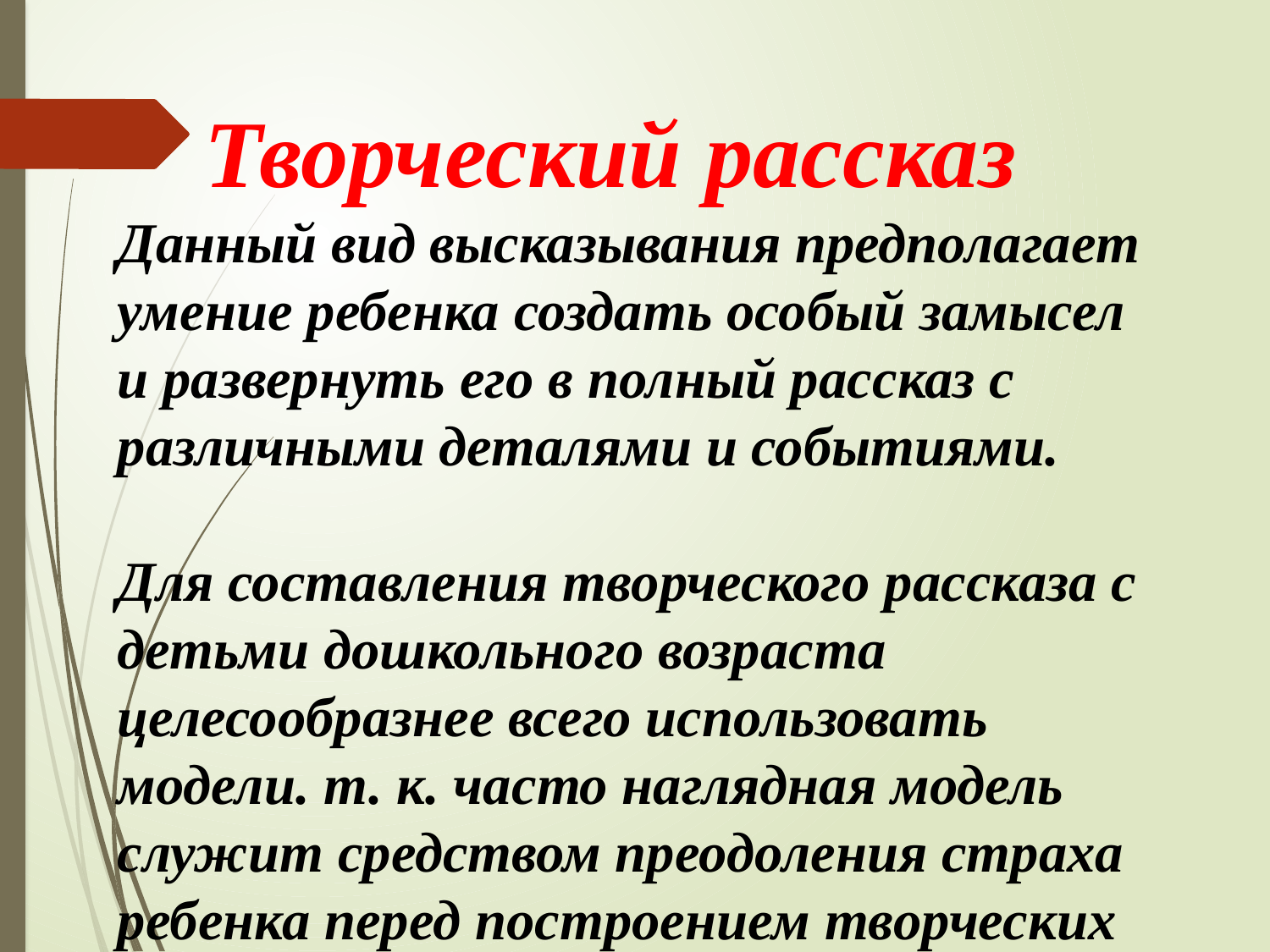

Творческий рассказ
Данный вид высказывания предполагает умение ребенка создать особый замысел и развернуть его в полный рассказ с различными деталями и событиями.

Для составления творческого рассказа с детьми дошкольного возраста целесообразнее всего использовать модели. т. к. часто наглядная модель служит средством преодоления страха ребенка перед построением творческих связных рассказов.